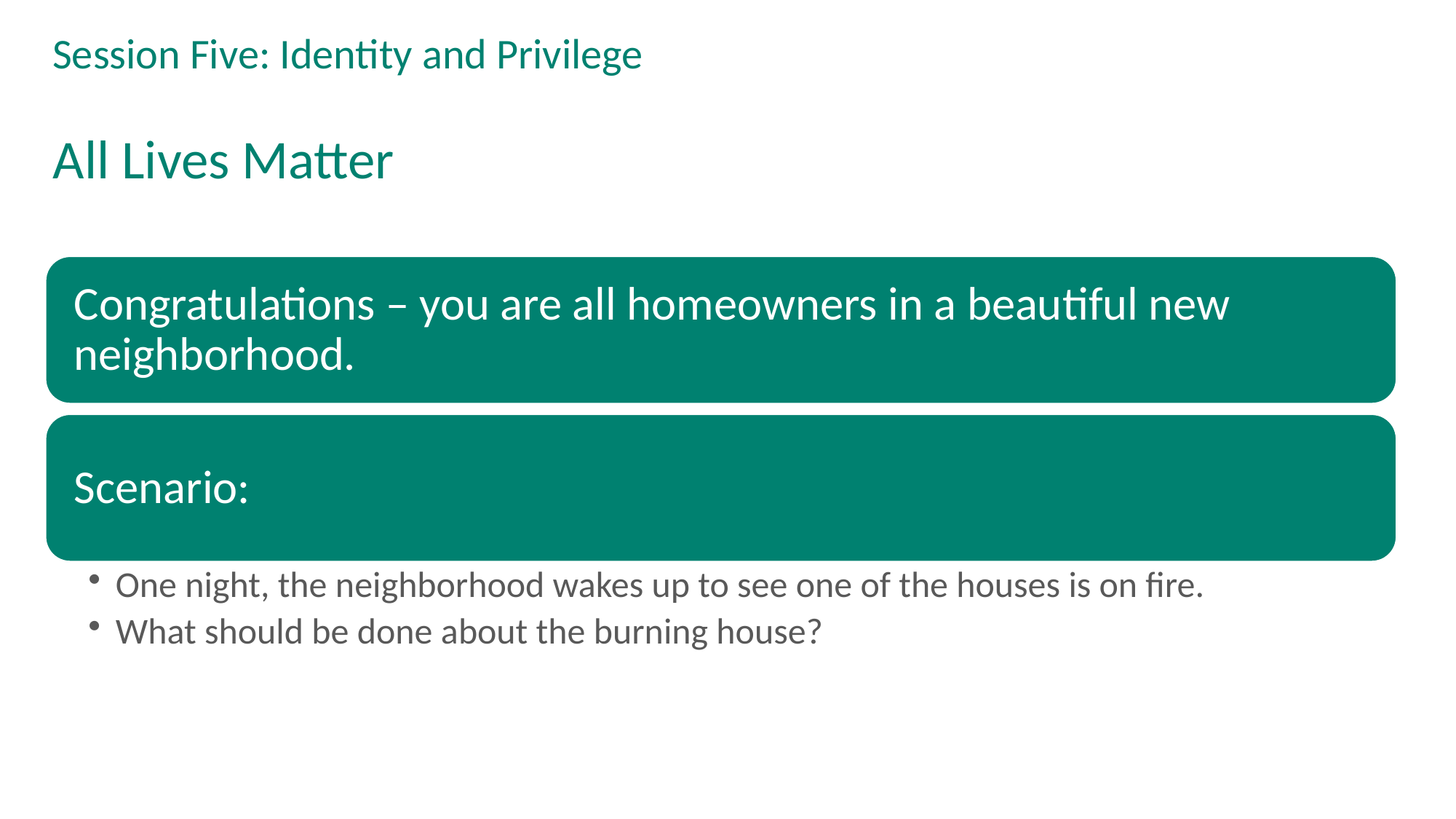

# Session Five: Identity and Privilege
All Lives Matter
Congratulations – you are all homeowners in a beautiful new neighborhood.
Scenario:
One night, the neighborhood wakes up to see one of the houses is on fire.
What should be done about the burning house?